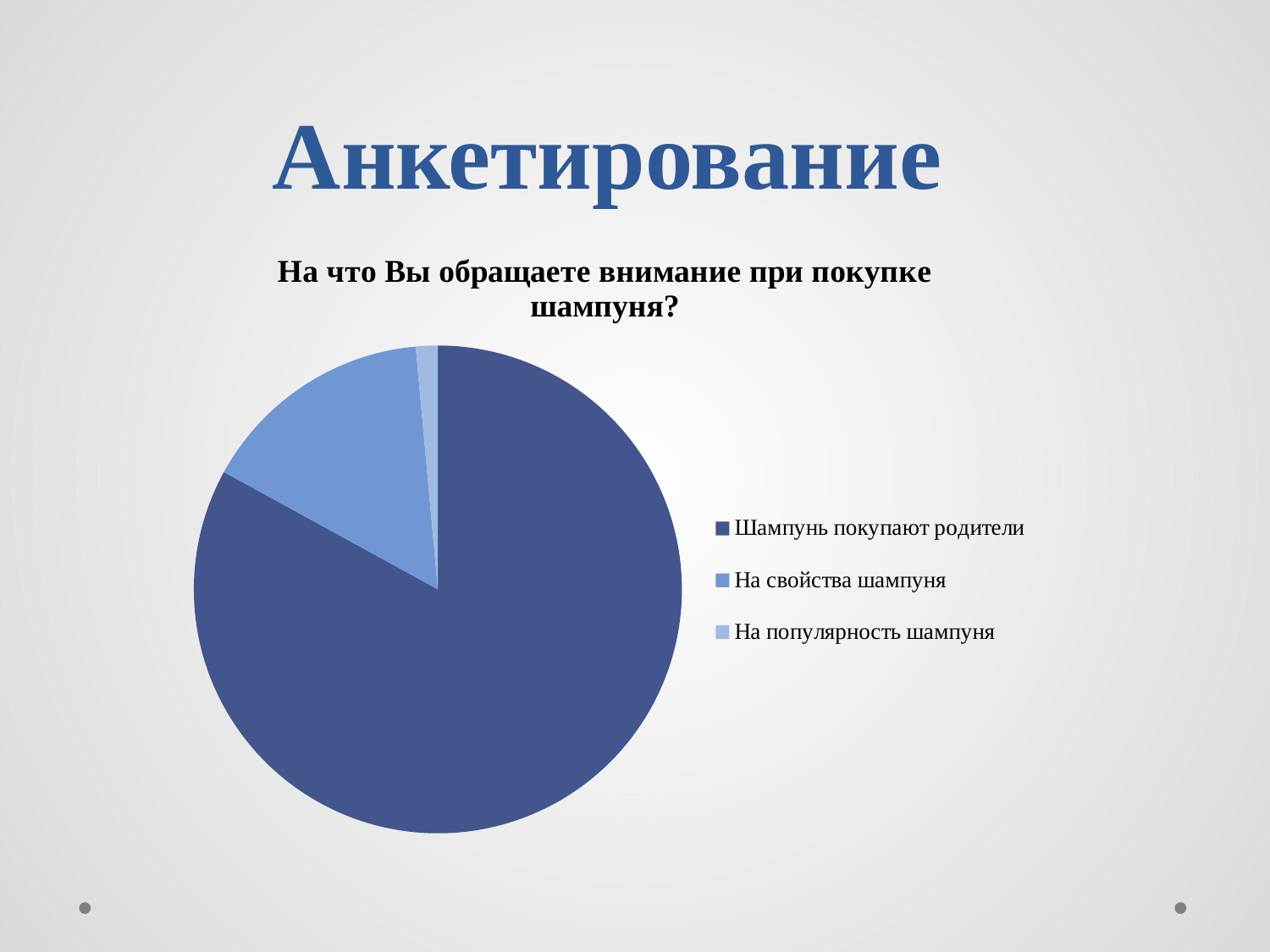

# Анкетирование

### Chart: На что Вы обращаете внимание при покупке шампуня?

| Category | Продажи |
|---|---|
| Шампунь покупают родители | 80.0 |
| На свойства шампуня | 15.0 |
| На популярность шампуня | 1.4 |